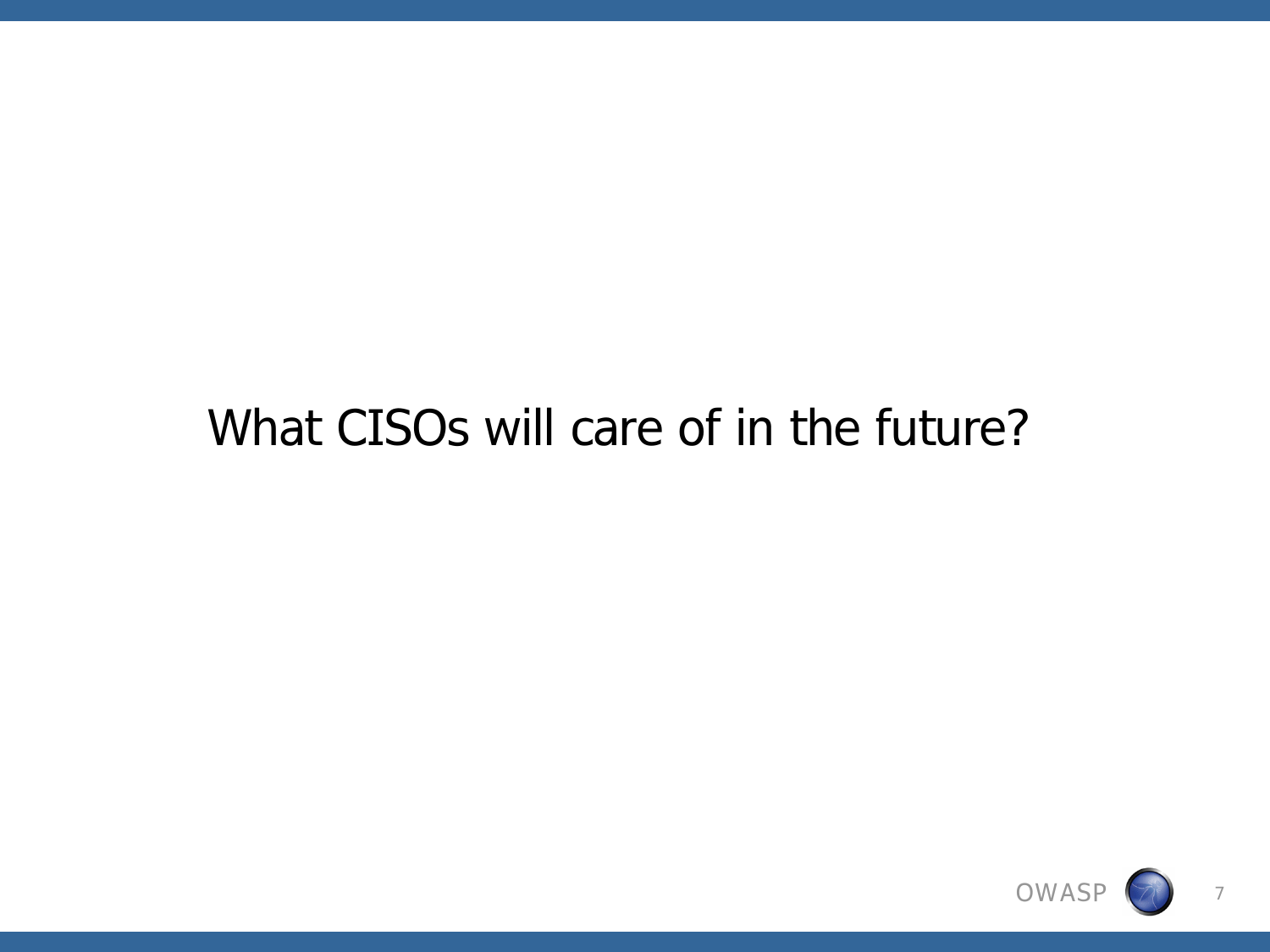

What CISOs will care of in the future?
7